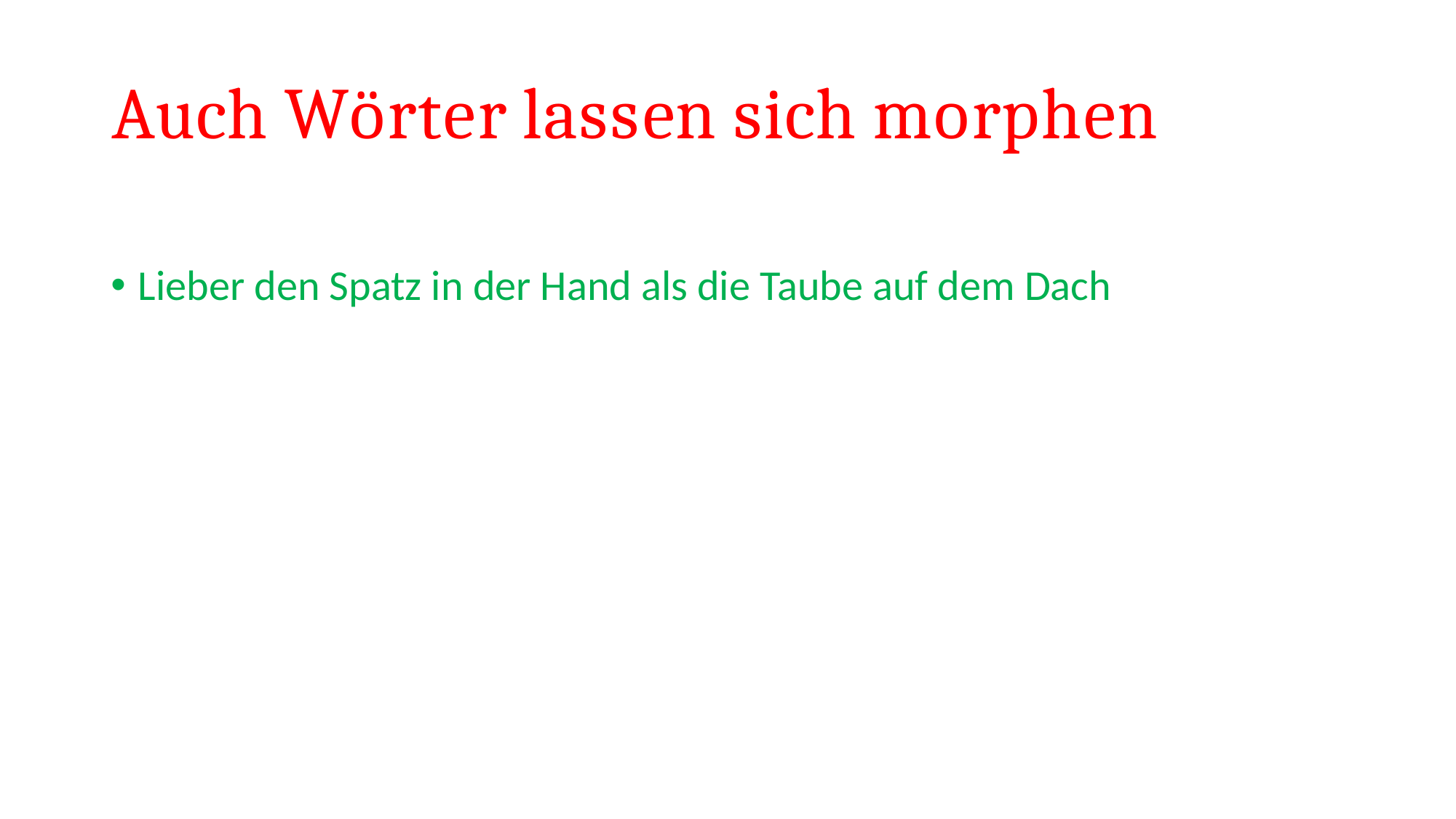

# Auch Wörter lassen sich morphen
Lieber den Spatz in der Hand als die Taube auf dem Dach